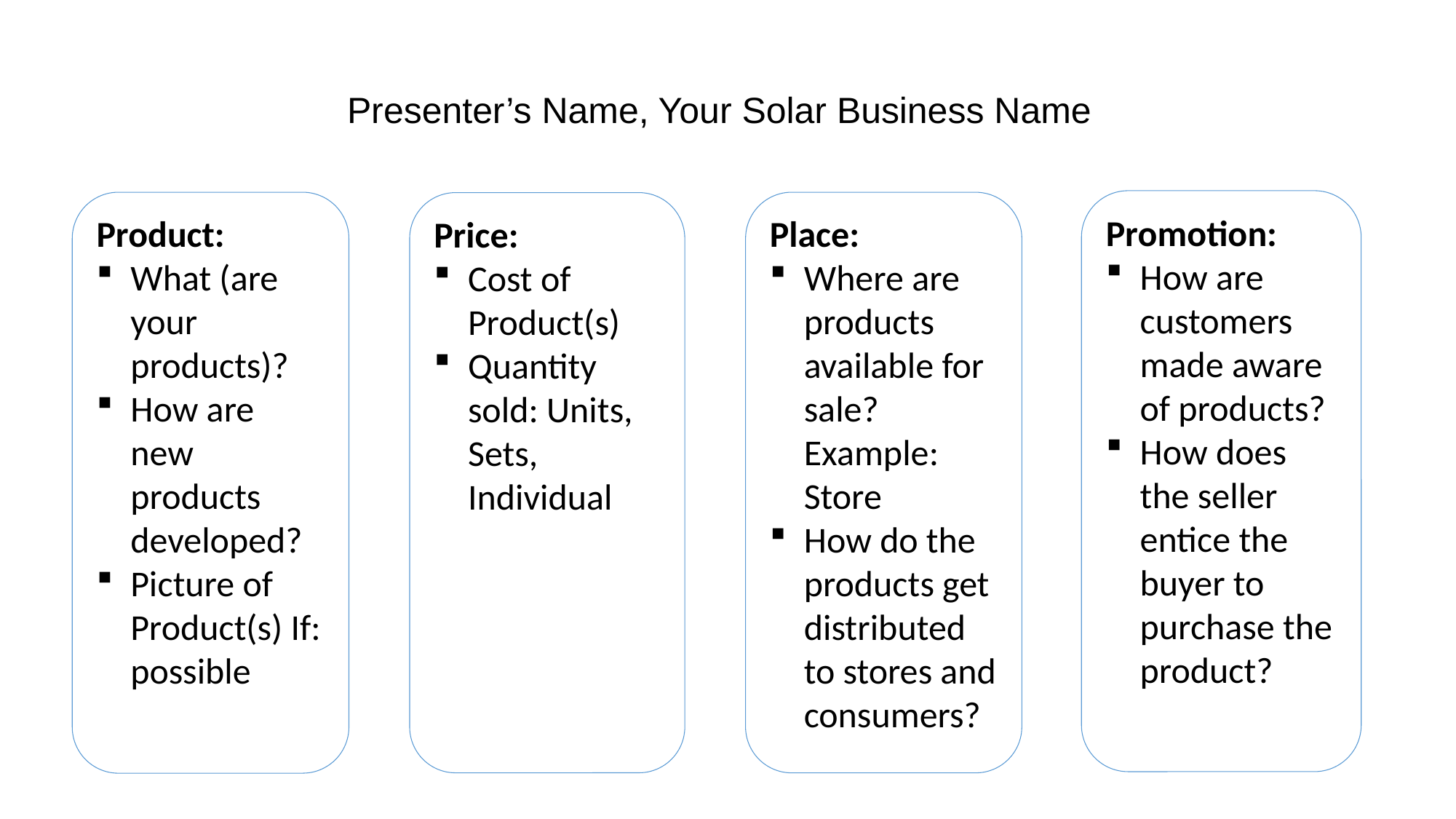

Presenter’s Name, Your Solar Business Name
Promotion:
How are customers made aware of products?
How does the seller entice the buyer to purchase the product?
Product:
What (are your products)?
How are new products developed?
Picture of Product(s) If: possible
Place:
Where are products available for sale? Example: Store
How do the products get distributed to stores and consumers?

Price:
Cost of Product(s)
Quantity sold: Units, Sets, Individual